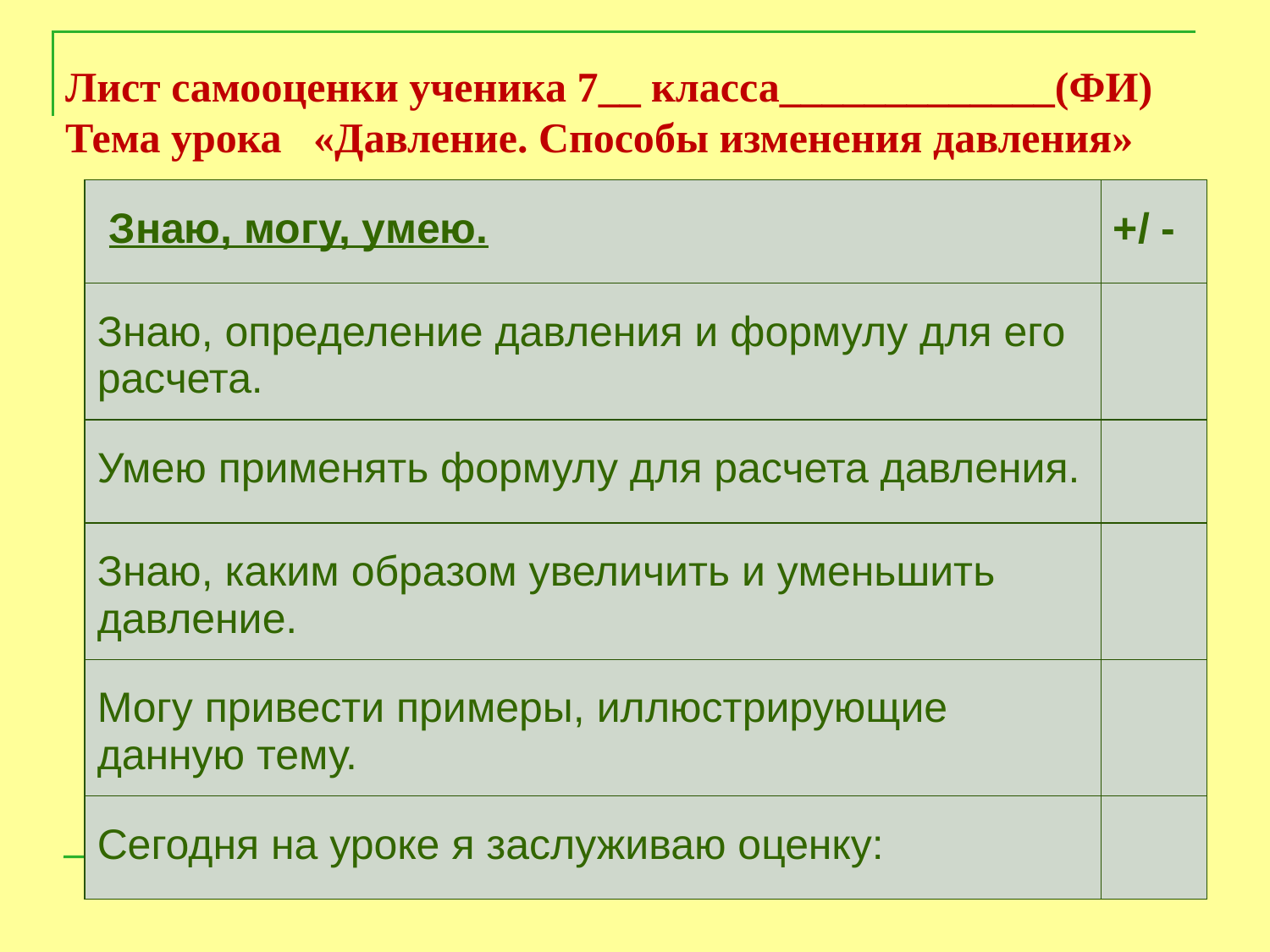

Лист самооценки ученика 7__ класса_____________(ФИ)
Тема урока   «Давление. Способы изменения давления»
| Знаю, могу, умею. | +/ - |
| --- | --- |
| Знаю, определение давления и формулу для его расчета. |  |
| Умею применять формулу для расчета давления. |  |
| Знаю, каким образом увеличить и уменьшить давление. |  |
| Могу привести примеры, иллюстрирующие данную тему. |  |
| Сегодня на уроке я заслуживаю оценку: |  |